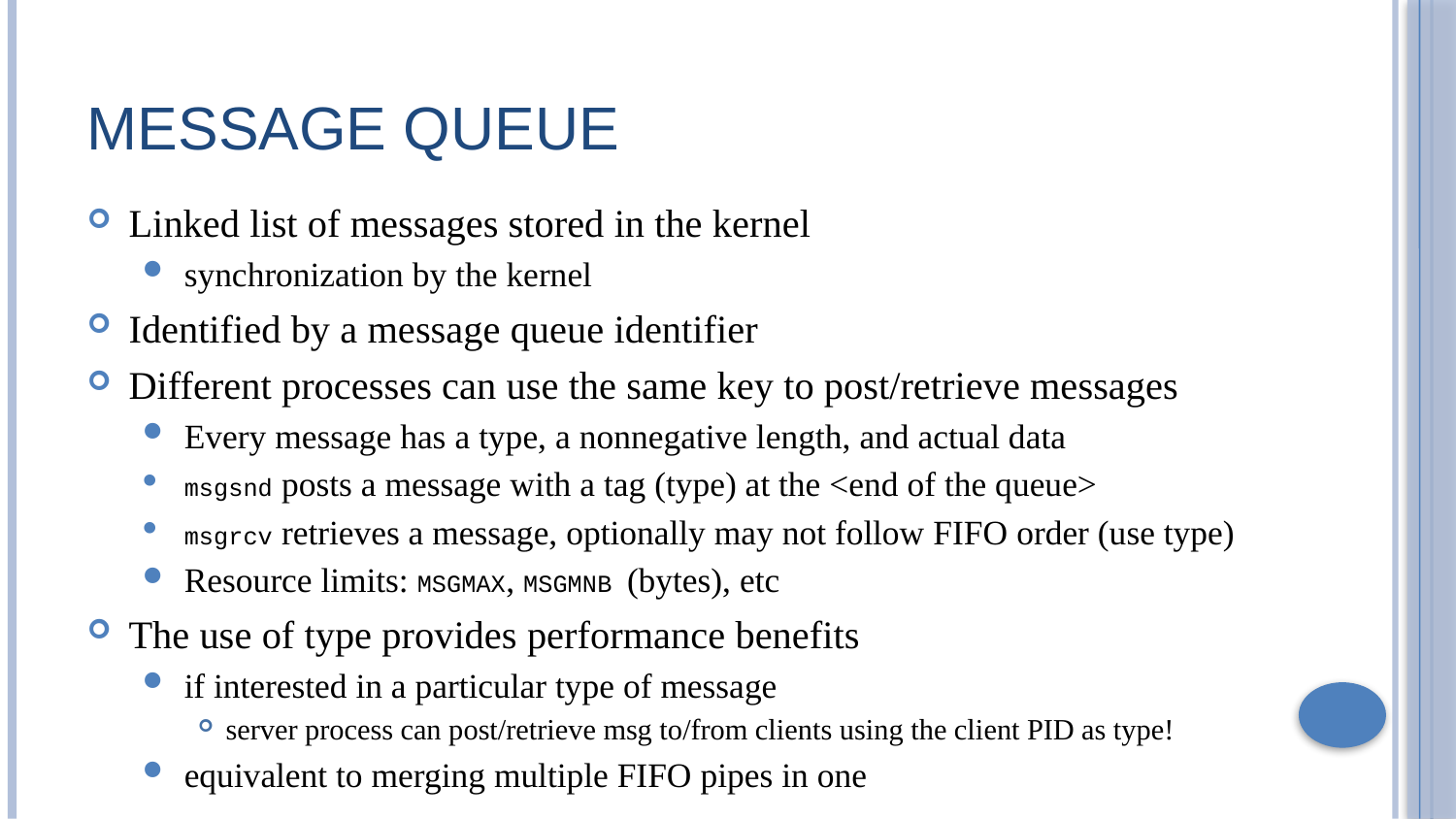

# Message Queue
Linked list of messages stored in the kernel
synchronization by the kernel
Identified by a message queue identifier
Different processes can use the same key to post/retrieve messages
Every message has a type, a nonnegative length, and actual data
msgsnd posts a message with a tag (type) at the <end of the queue>
msgrcv retrieves a message, optionally may not follow FIFO order (use type)
Resource limits: MSGMAX, MSGMNB (bytes), etc
The use of type provides performance benefits
if interested in a particular type of message
server process can post/retrieve msg to/from clients using the client PID as type!
equivalent to merging multiple FIFO pipes in one